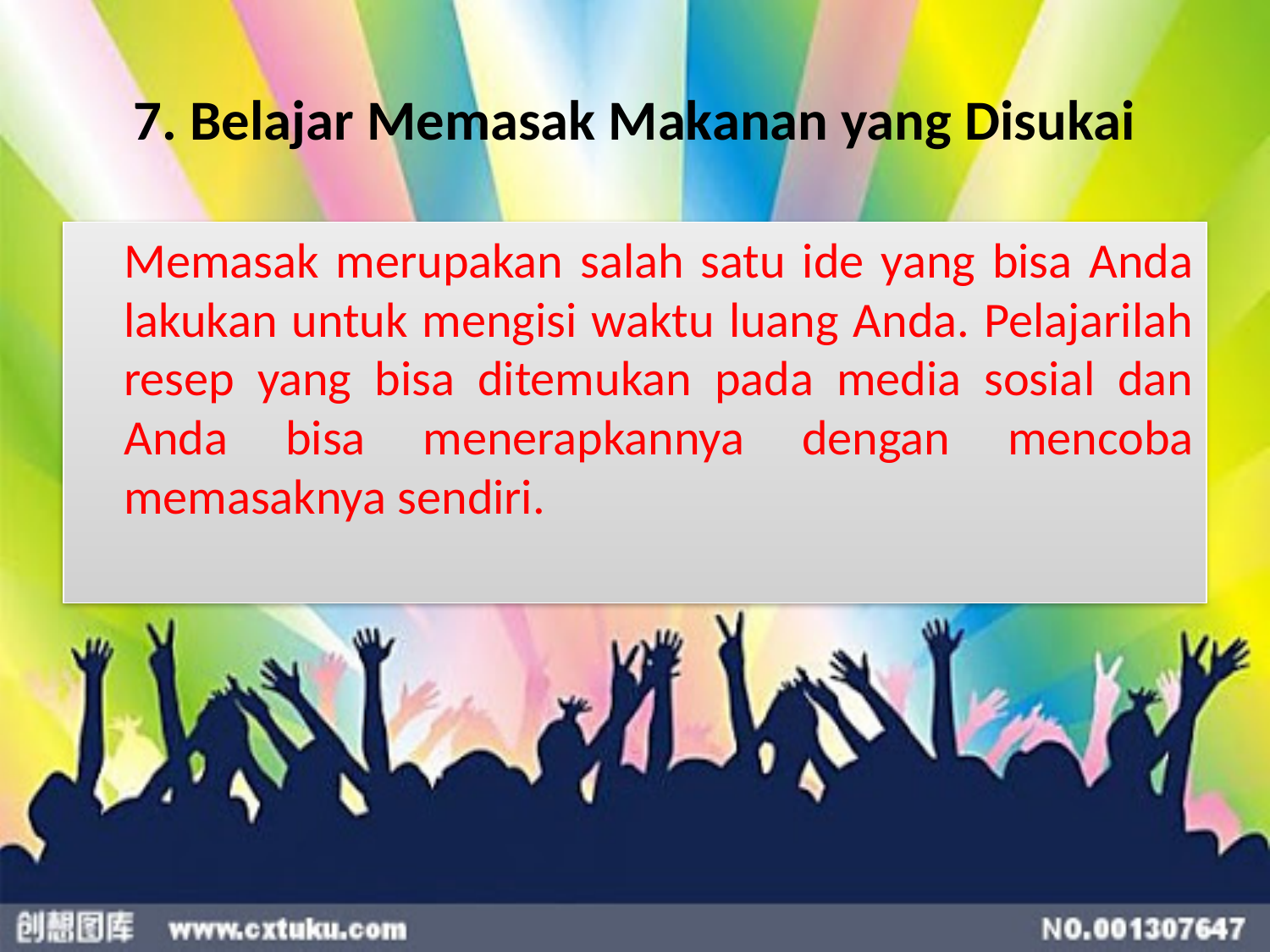

# 7. Belajar Memasak Makanan yang Disukai
	Memasak merupakan salah satu ide yang bisa Anda lakukan untuk mengisi waktu luang Anda. Pelajarilah resep yang bisa ditemukan pada media sosial dan Anda bisa menerapkannya dengan mencoba memasaknya sendiri.